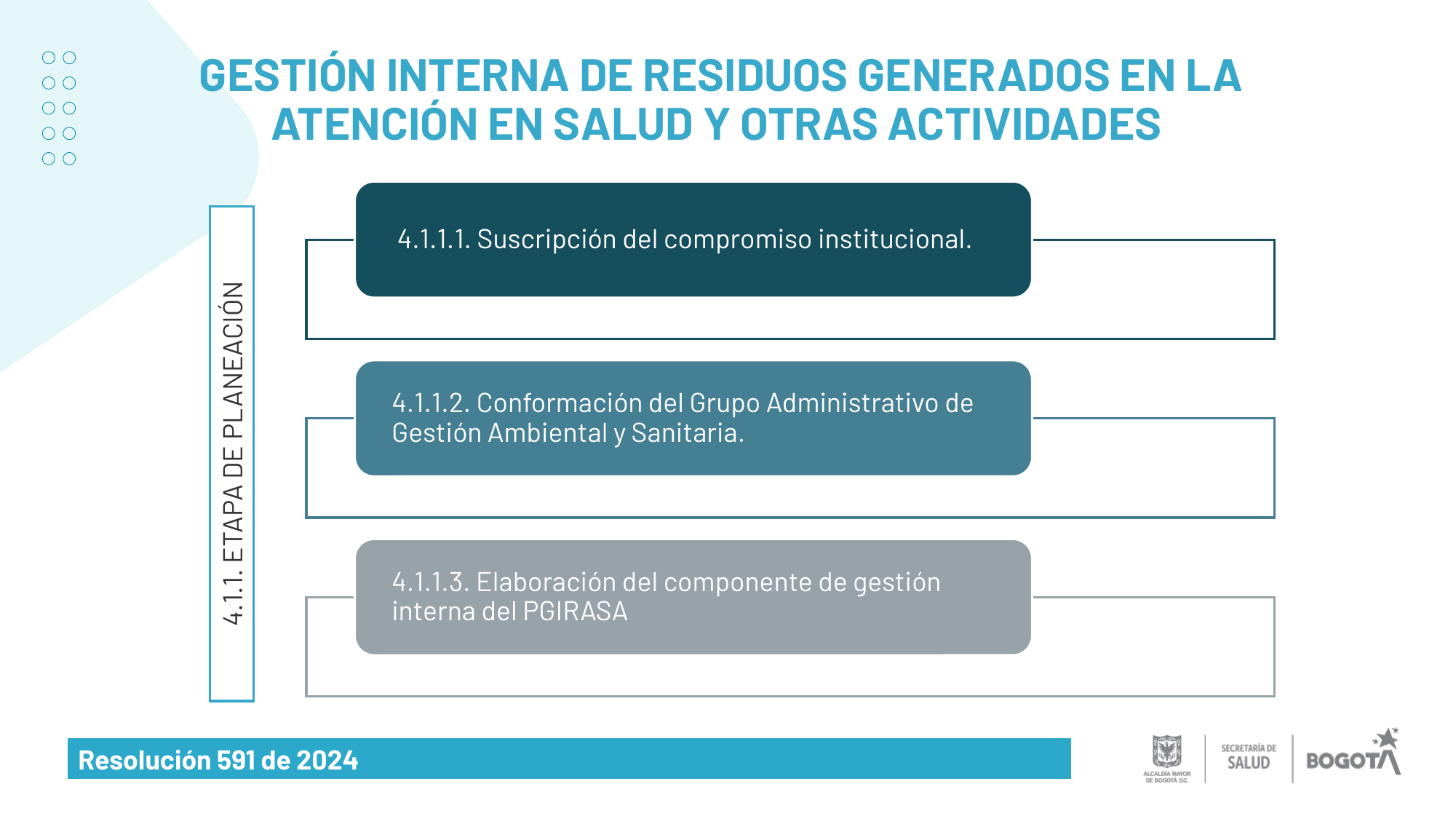

# GESTIÓN INTERNA DE RESIDUOS GENERADOS EN LA ATENCIÓN EN SALUD Y OTRAS ACTIVIDADES
 4.1.1.1. Suscripción del compromiso institucional.
4.1.1.2. Conformación del Grupo Administrativo de Gestión Ambiental y Sanitaria.
4.1.1.3. Elaboración del componente de gestión interna del PGIRASA

4.1.1. ETAPA DE PLANEACIÓN
| Resolución 591 de 2024 |
| --- |